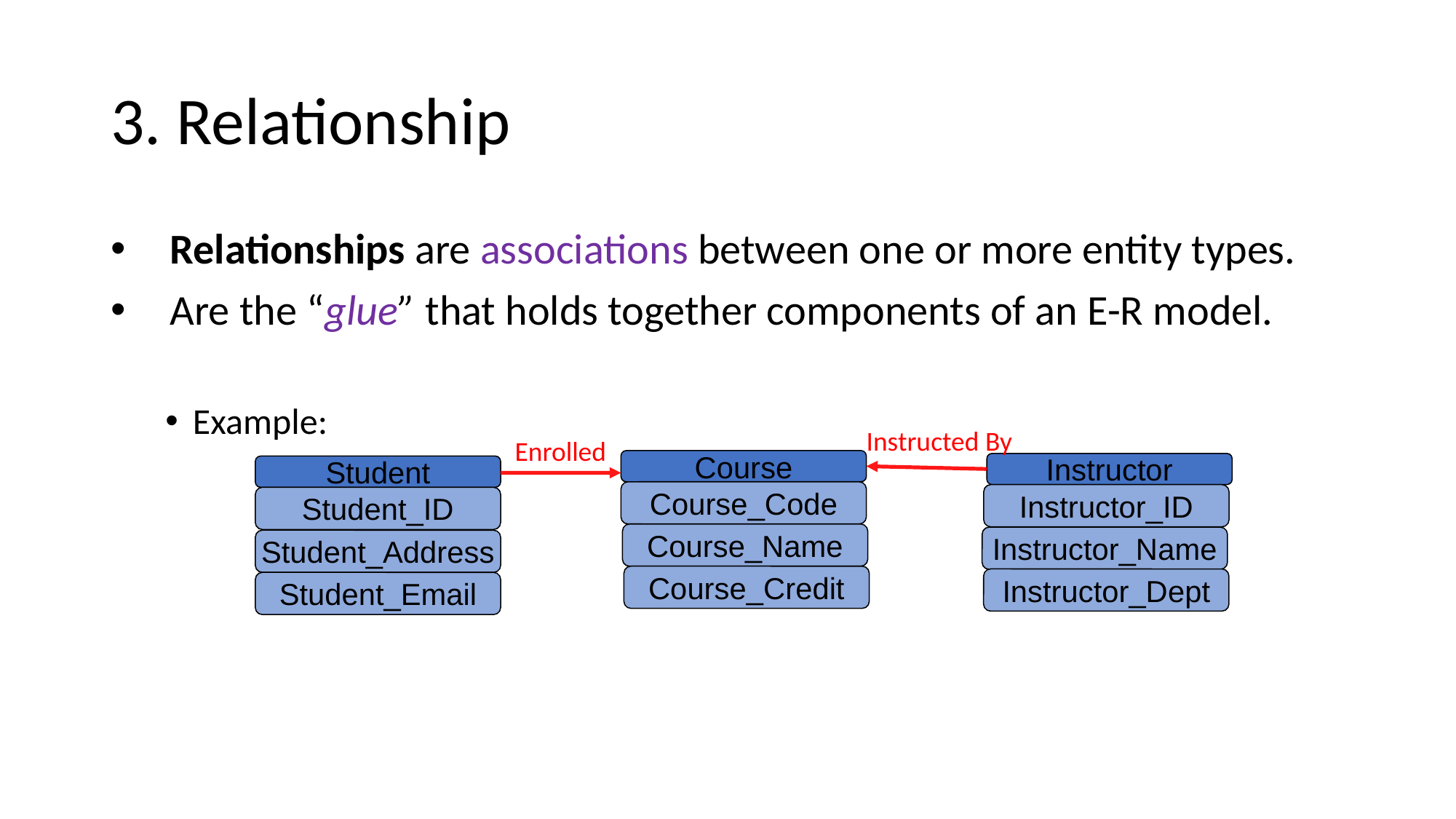

# 3. Relationship
Relationships are associations between one or more entity types.
Are the “glue” that holds together components of an E-R model.

Example:

Instructed By
Enrolled

Course

Instructor

Student

Course_Code
Instructor_ID
Student_ID
Course_Name
Instructor_Name
Student_Address
Course_Credit
Instructor_Dept
Student_Email